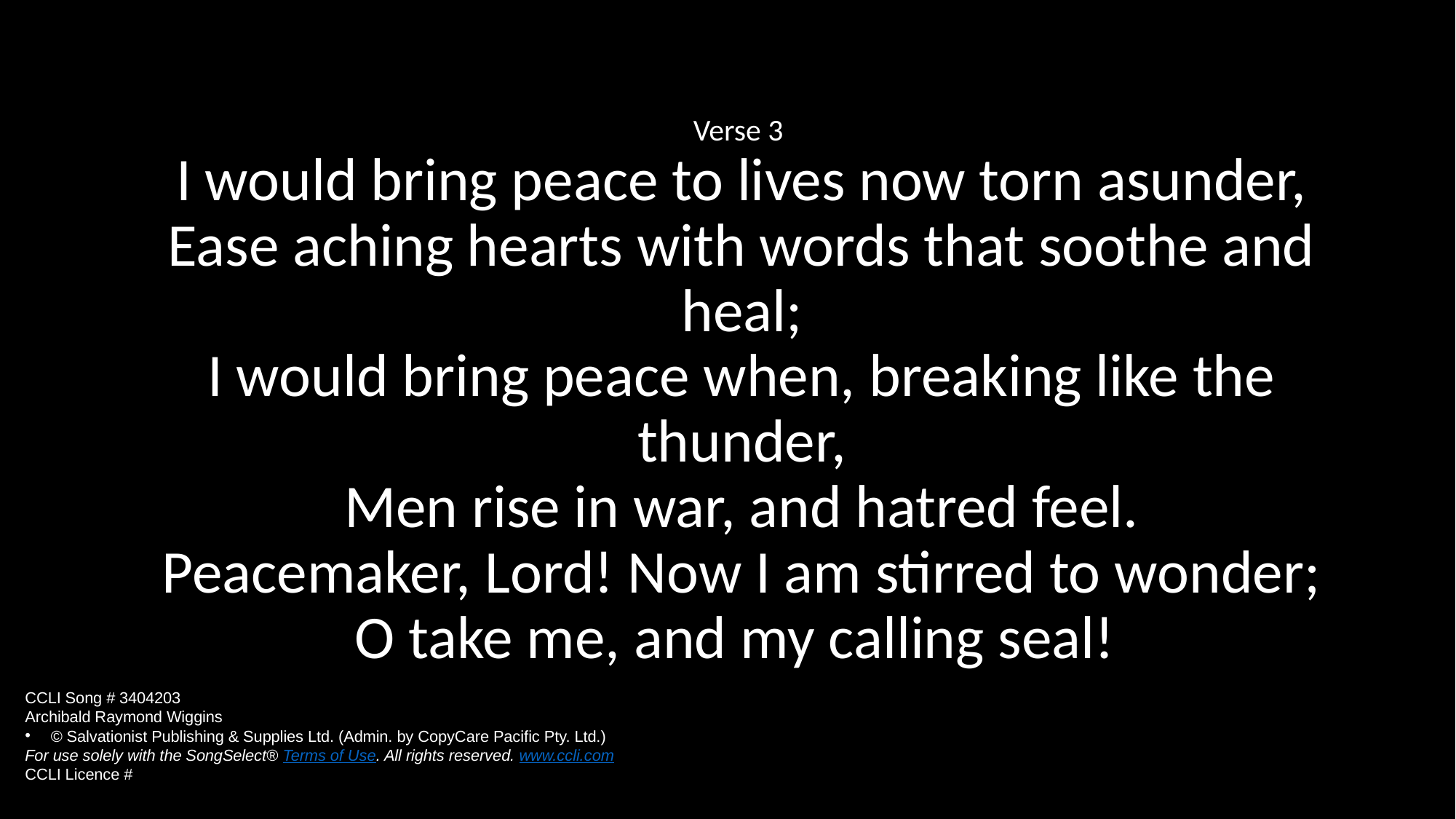

Verse 3
I would bring peace to lives now torn asunder,
Ease aching hearts with words that soothe and heal;
I would bring peace when, breaking like the thunder,
Men rise in war, and hatred feel.
Peacemaker, Lord! Now I am stirred to wonder;
O take me, and my calling seal!
CCLI Song # 3404203
Archibald Raymond Wiggins
© Salvationist Publishing & Supplies Ltd. (Admin. by CopyCare Pacific Pty. Ltd.)
For use solely with the SongSelect® Terms of Use. All rights reserved. www.ccli.com
CCLI Licence #